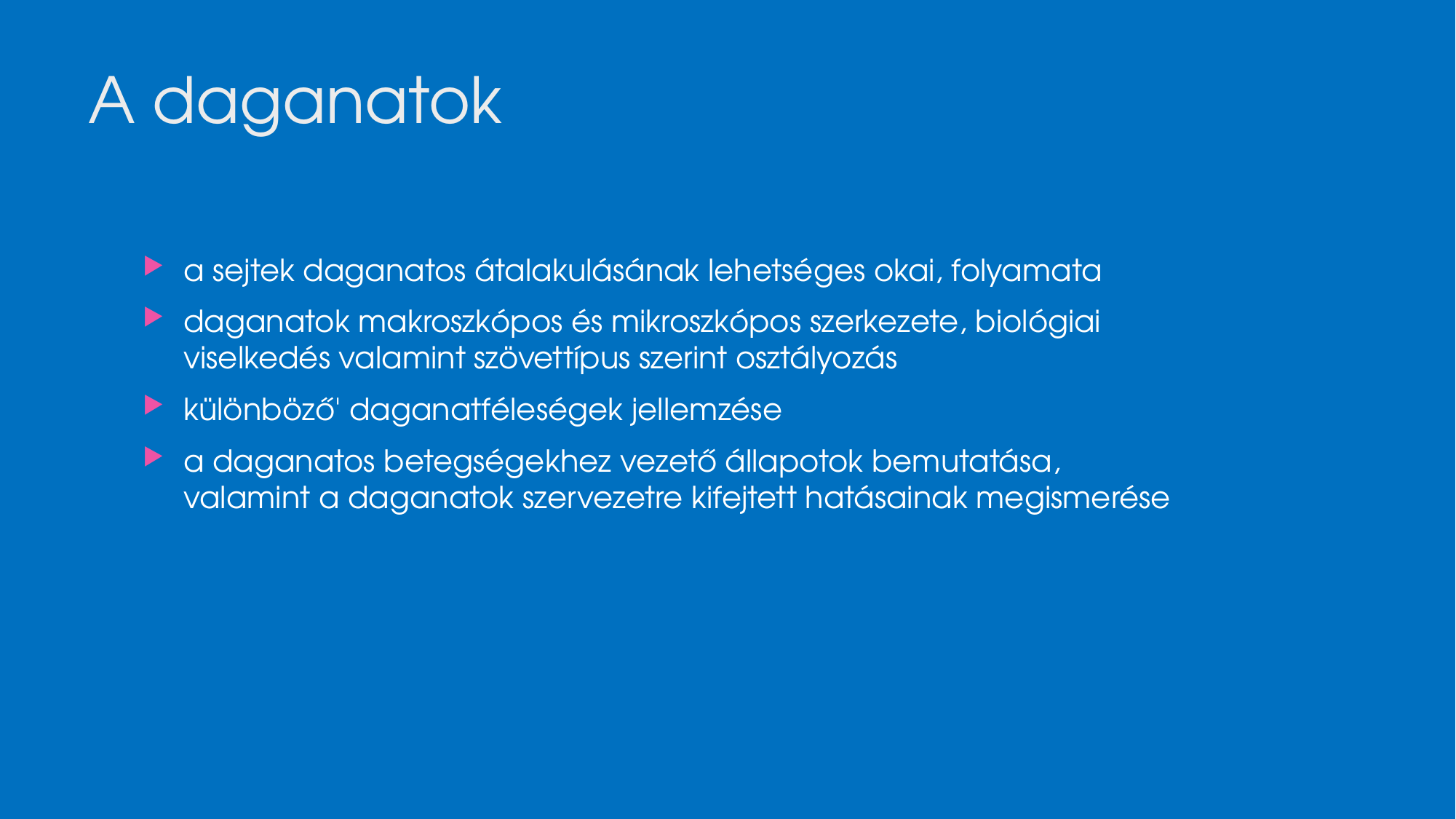

# A daganatok
a sejtek daganatos átalakulásának lehetséges okai, folyamata
daganatok makroszkópos és mikroszkópos szerkezete, biológiai viselkedés valamint szövettípus szerint osztályozás
különböző' daganatféleségek jellemzése
a daganatos betegségekhez vezető állapotok bemutatása, valamint a daganatok szervezetre kifejtett hatásainak megismerése